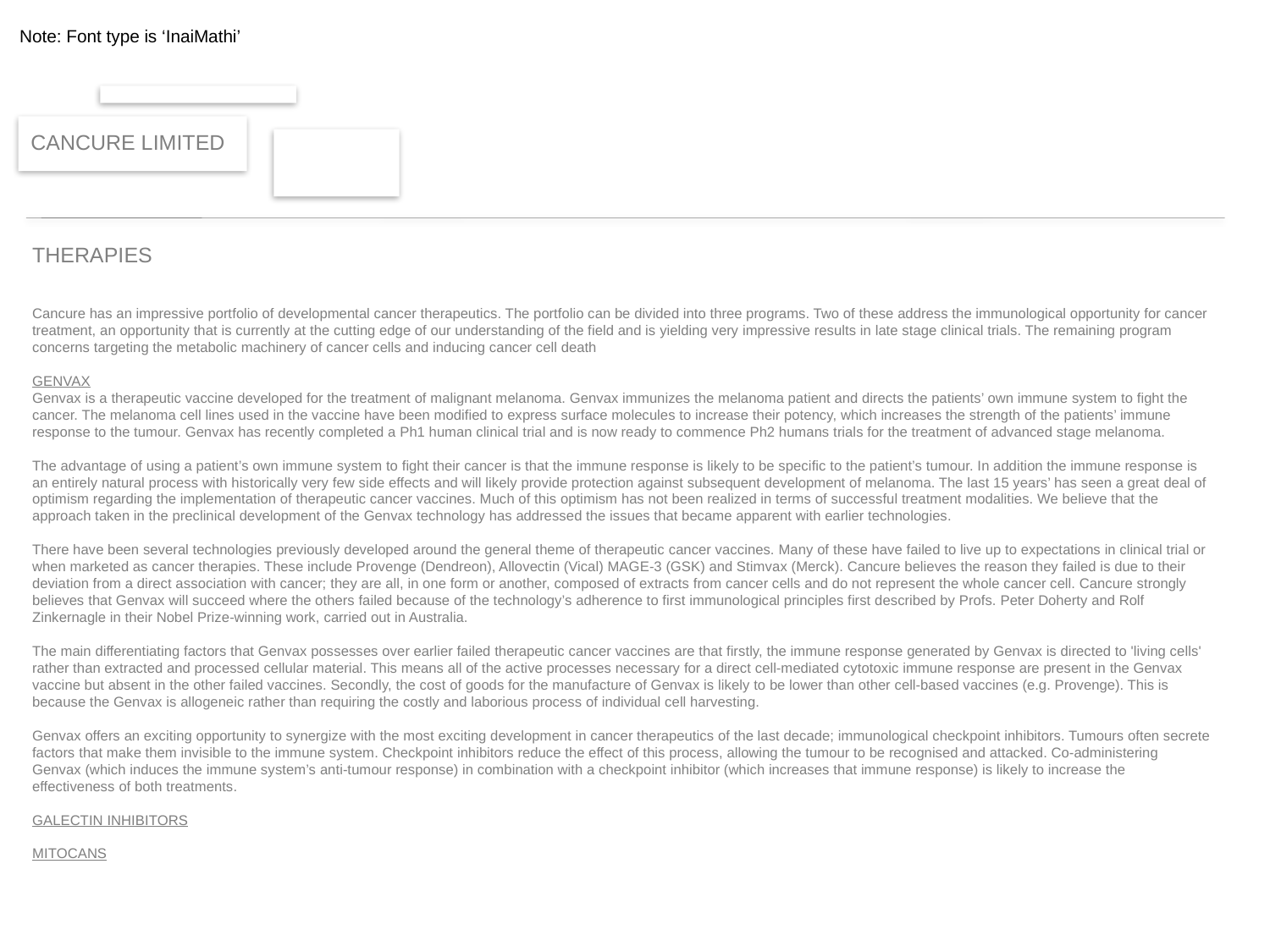

Note: Font type is ‘InaiMathi’

CANCURE LIMITED

THERAPIES
Cancure has an impressive portfolio of developmental cancer therapeutics. The portfolio can be divided into three programs. Two of these address the immunological opportunity for cancer treatment, an opportunity that is currently at the cutting edge of our understanding of the field and is yielding very impressive results in late stage clinical trials. The remaining program concerns targeting the metabolic machinery of cancer cells and inducing cancer cell death

GENVAX
Genvax is a therapeutic vaccine developed for the treatment of malignant melanoma. Genvax immunizes the melanoma patient and directs the patients’ own immune system to fight the cancer. The melanoma cell lines used in the vaccine have been modified to express surface molecules to increase their potency, which increases the strength of the patients’ immune response to the tumour. Genvax has recently completed a Ph1 human clinical trial and is now ready to commence Ph2 humans trials for the treatment of advanced stage melanoma.

The advantage of using a patient’s own immune system to fight their cancer is that the immune response is likely to be specific to the patient’s tumour. In addition the immune response is an entirely natural process with historically very few side effects and will likely provide protection against subsequent development of melanoma. The last 15 years’ has seen a great deal of optimism regarding the implementation of therapeutic cancer vaccines. Much of this optimism has not been realized in terms of successful treatment modalities. We believe that the approach taken in the preclinical development of the Genvax technology has addressed the issues that became apparent with earlier technologies.

There have been several technologies previously developed around the general theme of therapeutic cancer vaccines. Many of these have failed to live up to expectations in clinical trial or when marketed as cancer therapies. These include Provenge (Dendreon), Allovectin (Vical) MAGE-3 (GSK) and Stimvax (Merck). Cancure believes the reason they failed is due to their deviation from a direct association with cancer; they are all, in one form or another, composed of extracts from cancer cells and do not represent the whole cancer cell. Cancure strongly believes that Genvax will succeed where the others failed because of the technology’s adherence to first immunological principles first described by Profs. Peter Doherty and Rolf Zinkernagle in their Nobel Prize-winning work, carried out in Australia.

The main differentiating factors that Genvax possesses over earlier failed therapeutic cancer vaccines are that firstly, the immune response generated by Genvax is directed to 'living cells' rather than extracted and processed cellular material. This means all of the active processes necessary for a direct cell-mediated cytotoxic immune response are present in the Genvax vaccine but absent in the other failed vaccines. Secondly, the cost of goods for the manufacture of Genvax is likely to be lower than other cell-based vaccines (e.g. Provenge). This is because the Genvax is allogeneic rather than requiring the costly and laborious process of individual cell harvesting.

Genvax offers an exciting opportunity to synergize with the most exciting development in cancer therapeutics of the last decade; immunological checkpoint inhibitors. Tumours often secrete factors that make them invisible to the immune system. Checkpoint inhibitors reduce the effect of this process, allowing the tumour to be recognised and attacked. Co-administering Genvax (which induces the immune system’s anti-tumour response) in combination with a checkpoint inhibitor (which increases that immune response) is likely to increase the effectiveness of both treatments.

GALECTIN INHIBITORS

MITOCANS